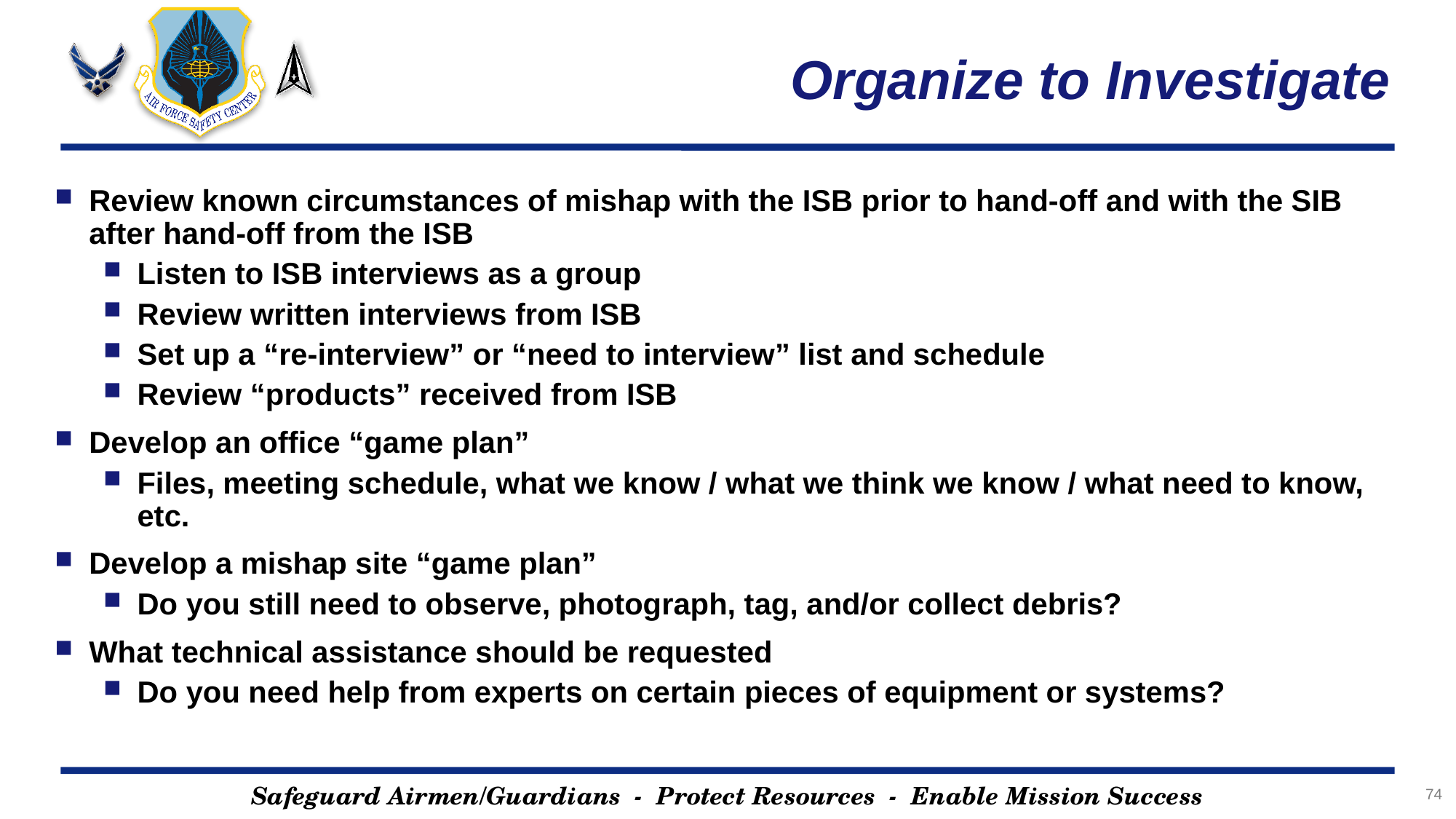

# Organize to Investigate
Review known circumstances of mishap with the ISB prior to hand-off and with the SIB after hand-off from the ISB
Listen to ISB interviews as a group
Review written interviews from ISB
Set up a “re-interview” or “need to interview” list and schedule
Review “products” received from ISB
Develop an office “game plan”
Files, meeting schedule, what we know / what we think we know / what need to know, etc.
Develop a mishap site “game plan”
Do you still need to observe, photograph, tag, and/or collect debris?
What technical assistance should be requested
Do you need help from experts on certain pieces of equipment or systems?
74